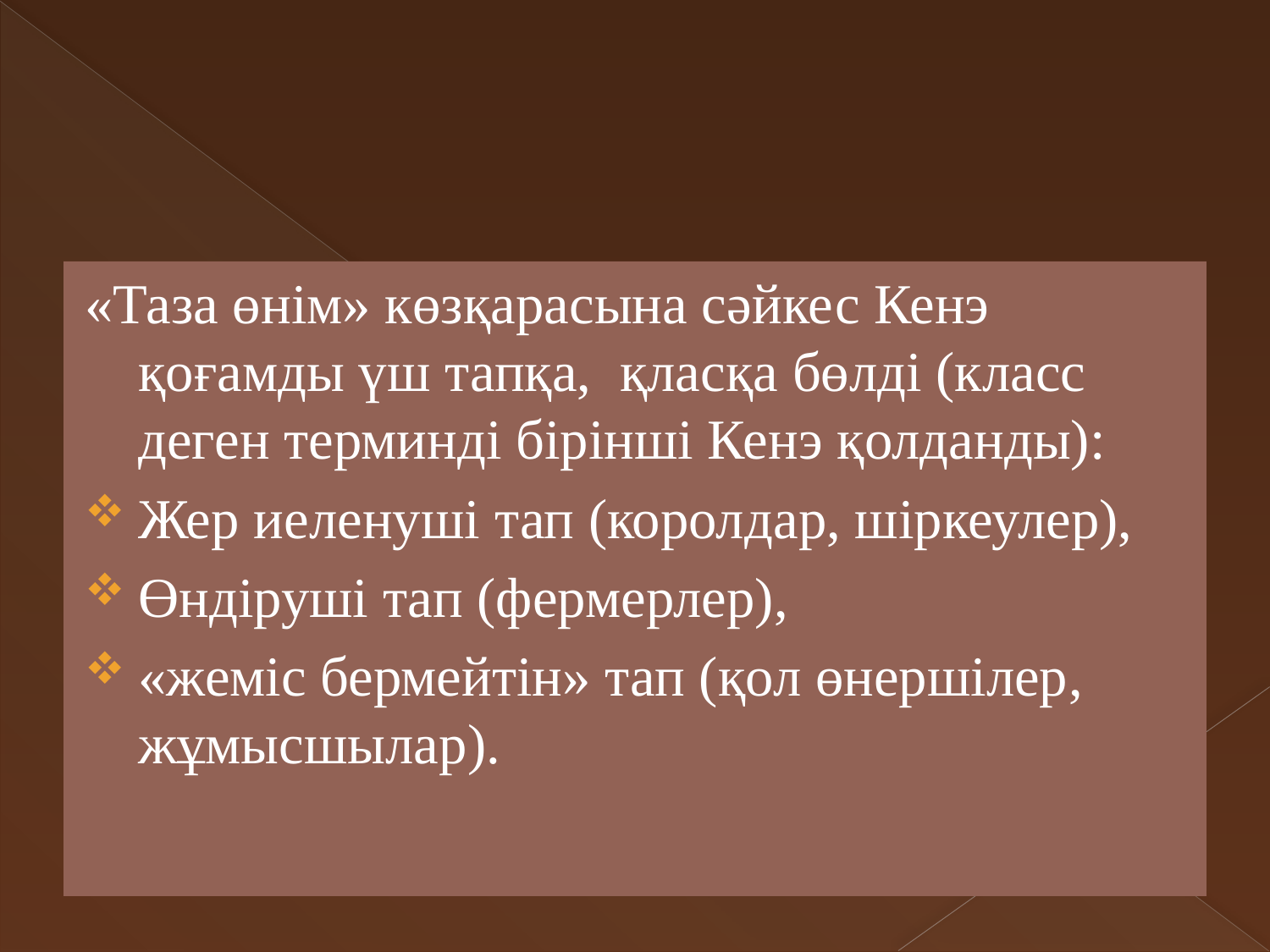

#
«Таза өнім» көзқарасына сәйкес Кенэ қоғамды үш тапқа,  қласқа бөлді (класс деген терминді бірінші Кенэ қолданды):
Жер иеленуші тап (королдар, шіркеулер),
Өндіруші тап (фермерлер),
«жеміс бермейтін» тап (қол өнершілер, жұмысшылар).